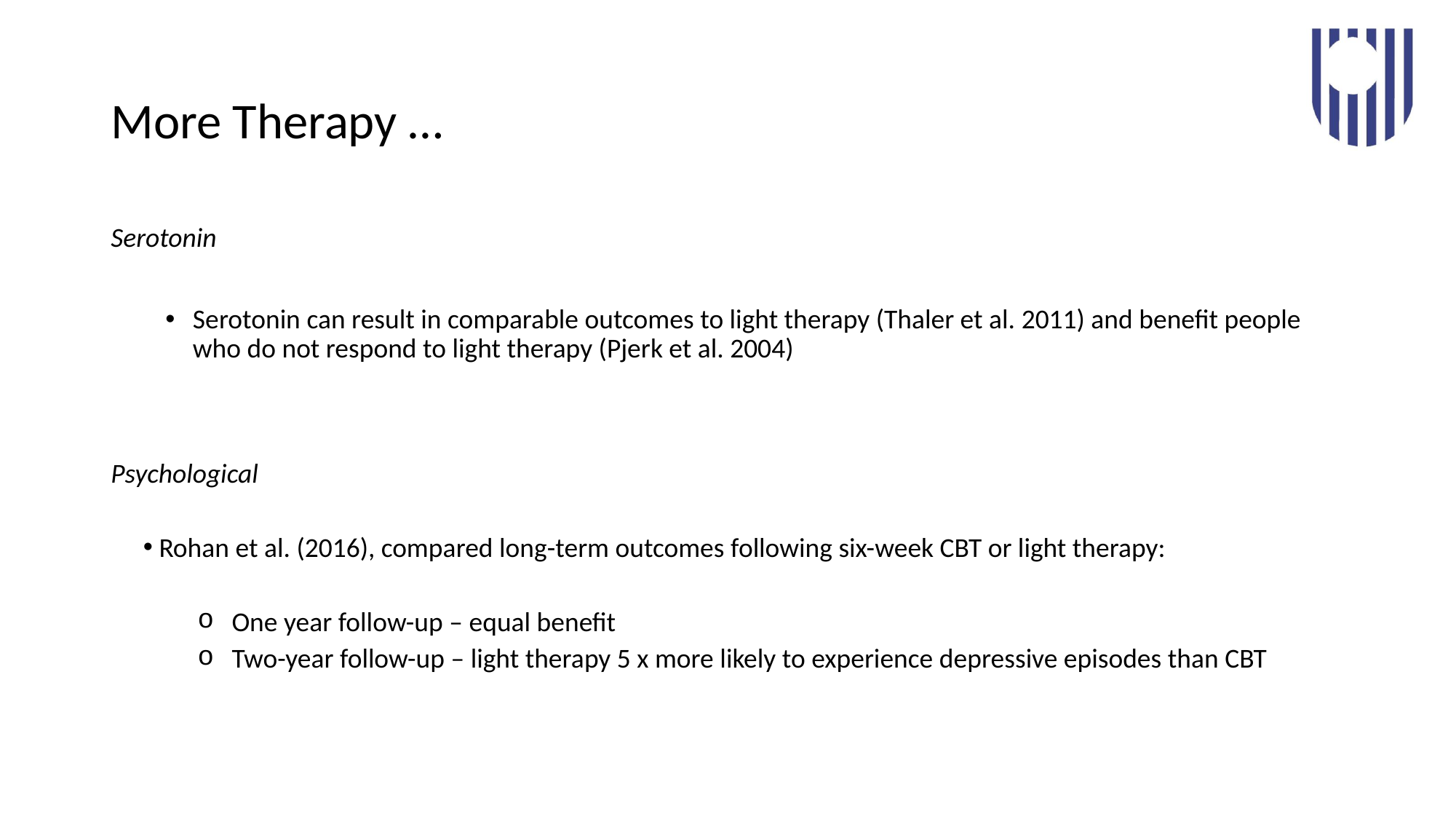

# More Therapy …
Serotonin

Serotonin can result in comparable outcomes to light therapy (Thaler et al. 2011) and benefit people who do not respond to light therapy (Pjerk et al. 2004)

Psychological

 Rohan et al. (2016), compared long-term outcomes following six-week CBT or light therapy:

One year follow-up – equal benefit
Two-year follow-up – light therapy 5 x more likely to experience depressive episodes than CBT